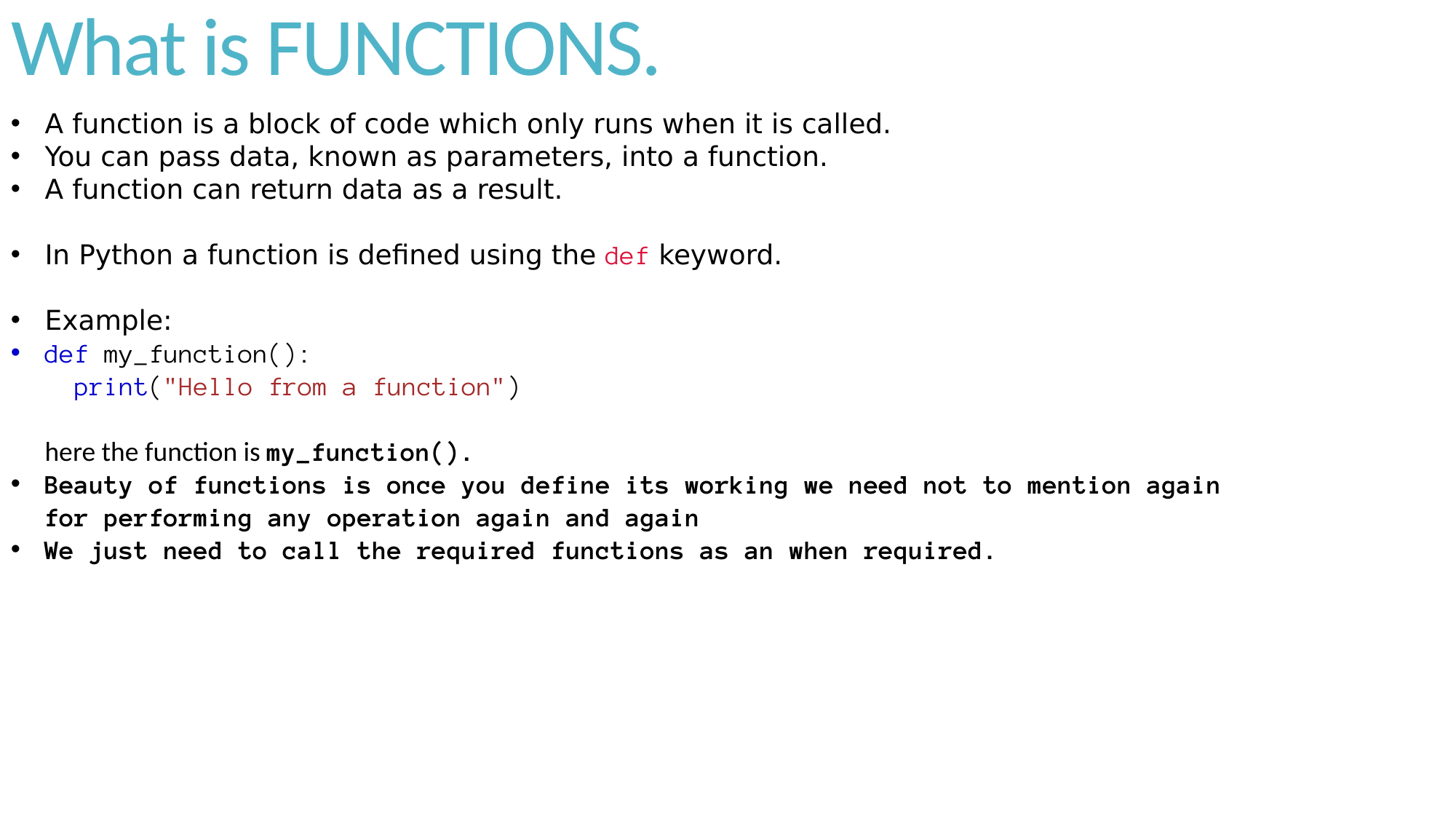

# What is FUNCTIONS.
A function is a block of code which only runs when it is called.
You can pass data, known as parameters, into a function.
A function can return data as a result.

In Python a function is defined using the def keyword.

Example:
def my_function():
  print("Hello from a function")
here the function is my_function().
Beauty of functions is once you define its working we need not to mention again for performing any operation again and again
We just need to call the required functions as an when required.